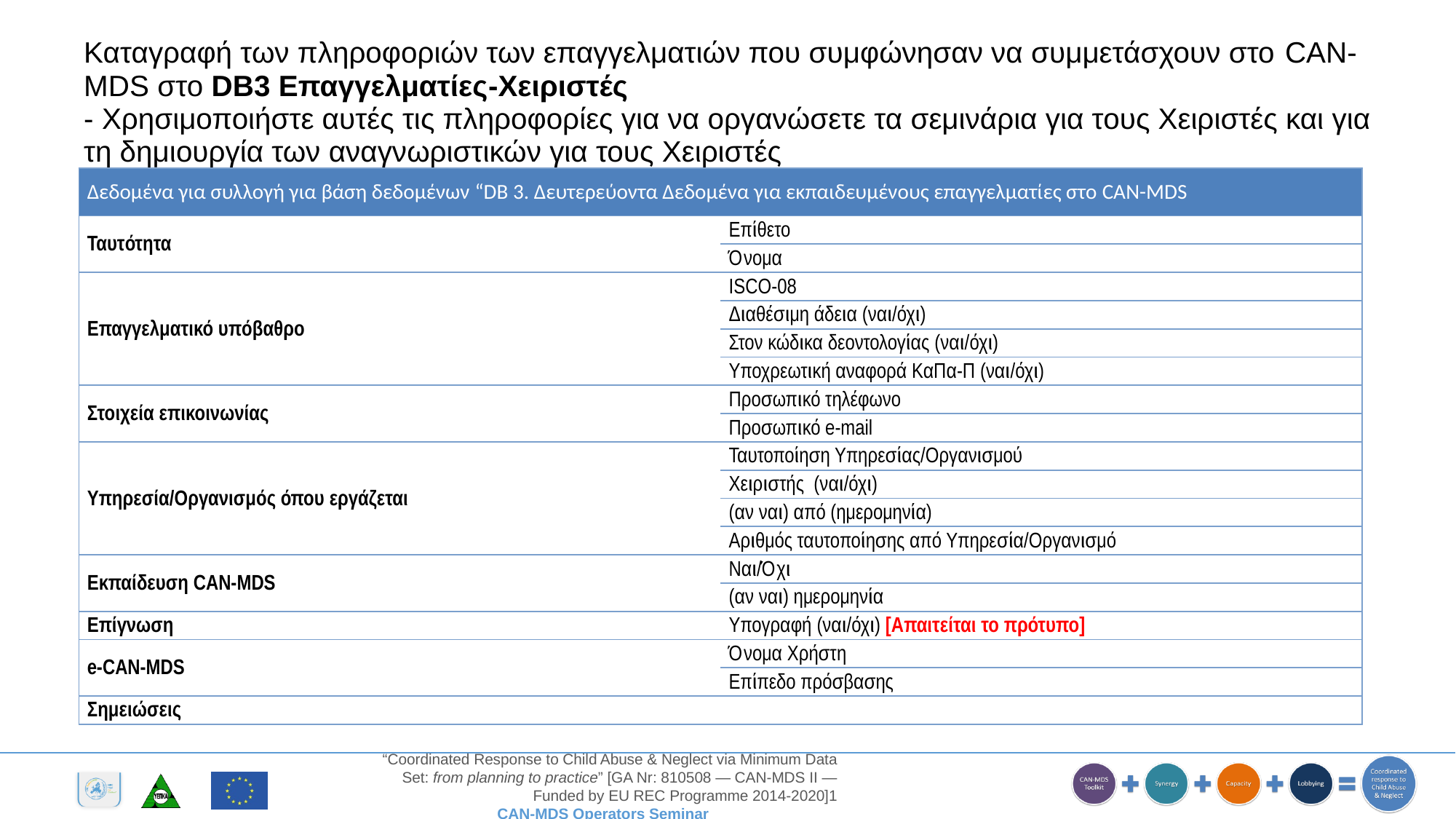

Καταγραφή των πληροφοριών των επαγγελματιών που συμφώνησαν να συμμετάσχουν στο CAN-MDS στο DB3 Επαγγελματίες-Χειριστές
- Χρησιμοποιήστε αυτές τις πληροφορίες για να οργανώσετε τα σεμινάρια για τους Χειριστές και για τη δημιουργία των αναγνωριστικών για τους Χειριστές
| Δεδομένα για συλλογή για βάση δεδομένων “DB 3. Δευτερεύοντα Δεδομένα για εκπαιδευμένους επαγγελματίες στο CAN-MDS |  |
| --- | --- |
| Ταυτότητα | Επίθετο |
|  | Όνομα |
| Επαγγελματικό υπόβαθρο | ISCO-08 |
|  | Διαθέσιμη άδεια (ναι/όχι) |
|  | Στον κώδικα δεοντολογίας (ναι/όχι) |
|  | Υποχρεωτική αναφορά ΚαΠα-Π (ναι/όχι) |
| Στοιχεία επικοινωνίας | Προσωπικό τηλέφωνο |
|  | Προσωπικό e-mail |
| Υπηρεσία/Οργανισμός όπου εργάζεται | Ταυτοποίηση Υπηρεσίας/Οργανισμού |
|  | Χειριστής (ναι/όχι) |
|  | (αν ναι) από (ημερομηνία) |
|  | Αριθμός ταυτοποίησης από Υπηρεσία/Οργανισμό |
| Εκπαίδευση CAN-MDS | Ναι/Όχι |
|  | (αν ναι) ημερομηνία |
| Επίγνωση | Υπογραφή (ναι/όχι) [Απαιτείται το πρότυπο] |
| e-CAN-MDS | Όνομα Χρήστη |
|  | Επίπεδο πρόσβασης |
| Σημειώσεις |  |